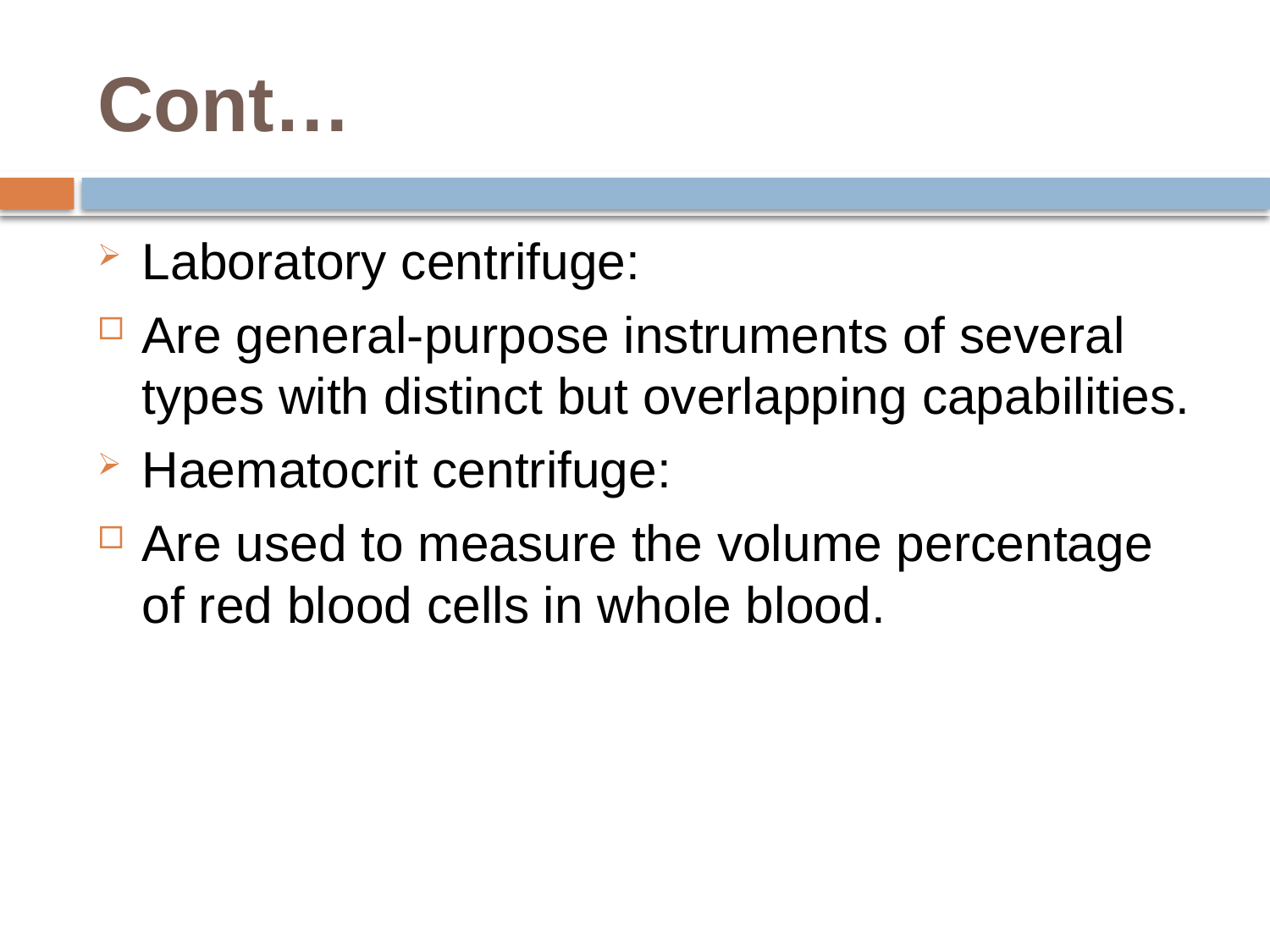

# Cont…
Laboratory centrifuge:
Are general-purpose instruments of several types with distinct but overlapping capabilities.
Haematocrit centrifuge:
Are used to measure the volume percentage of red blood cells in whole blood.